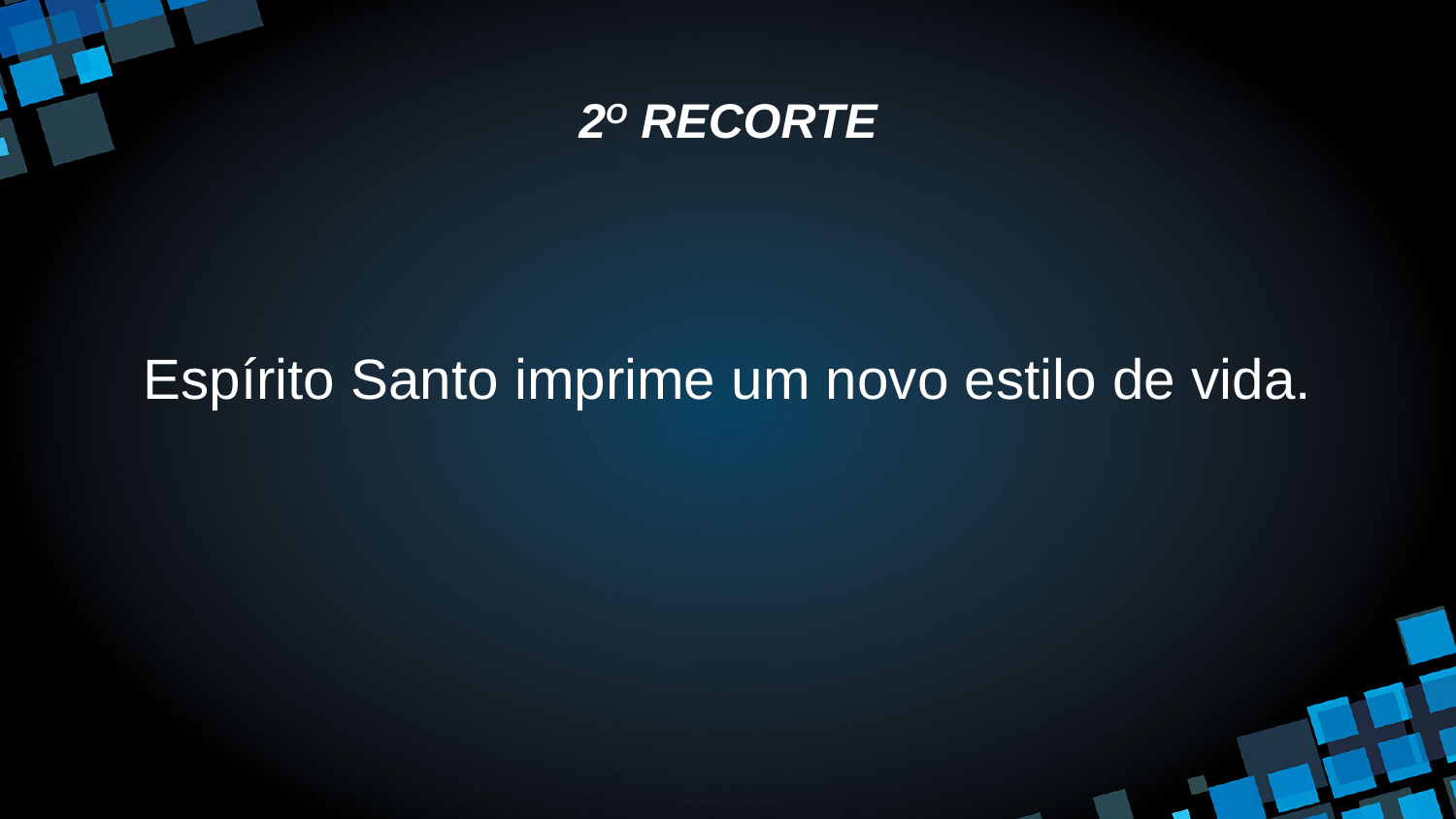

# 2O RECORTE

Espírito Santo imprime um novo estilo de vida.